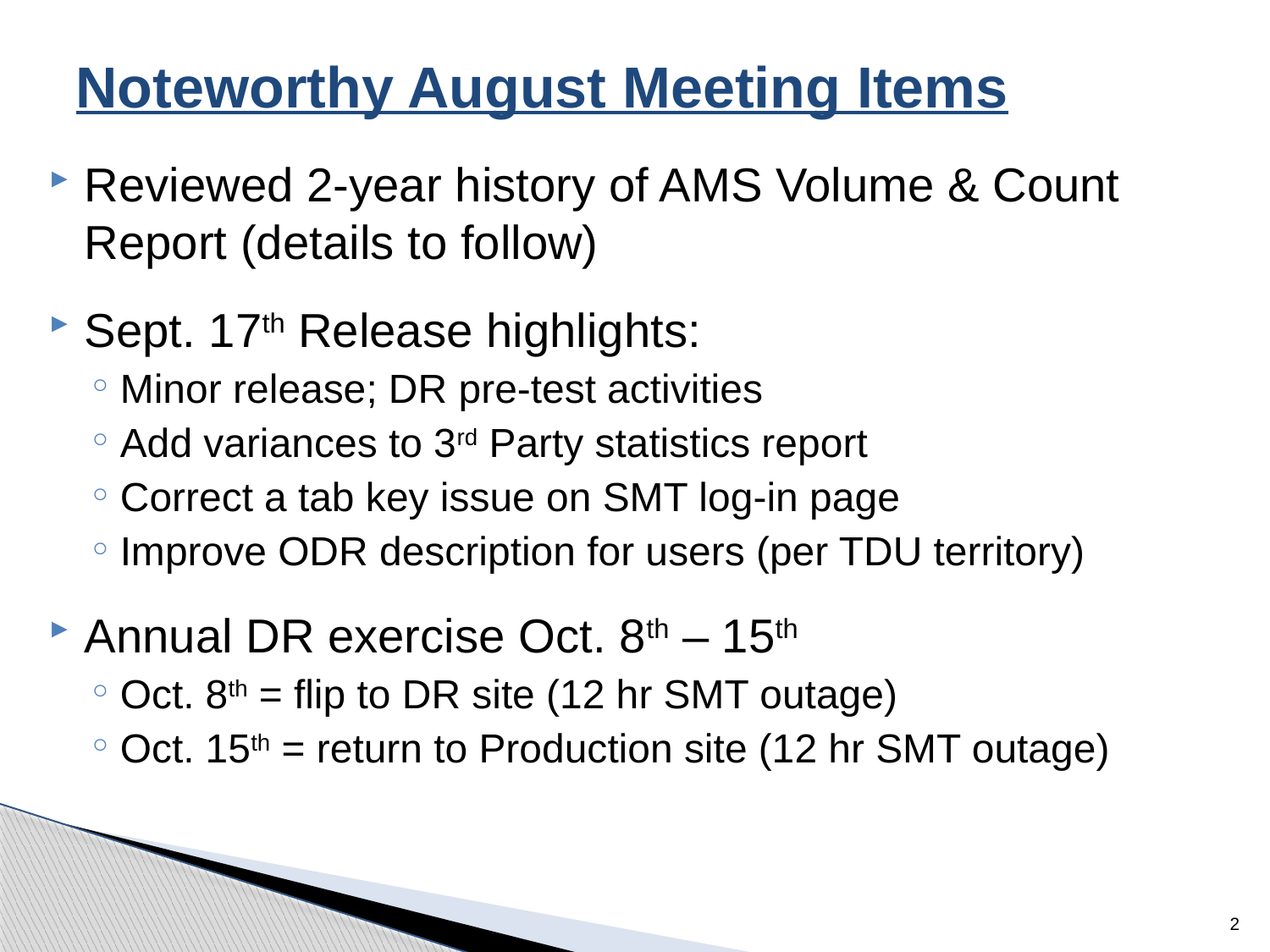

# Noteworthy August Meeting Items
Reviewed 2-year history of AMS Volume & Count Report (details to follow)

Sept. 17th Release highlights:
Minor release; DR pre-test activities
Add variances to 3rd Party statistics report
Correct a tab key issue on SMT log-in page
Improve ODR description for users (per TDU territory)

Annual DR exercise Oct. 8th – 15th
Oct. 8th = flip to DR site (12 hr SMT outage)
Oct. 15th = return to Production site (12 hr SMT outage)

2